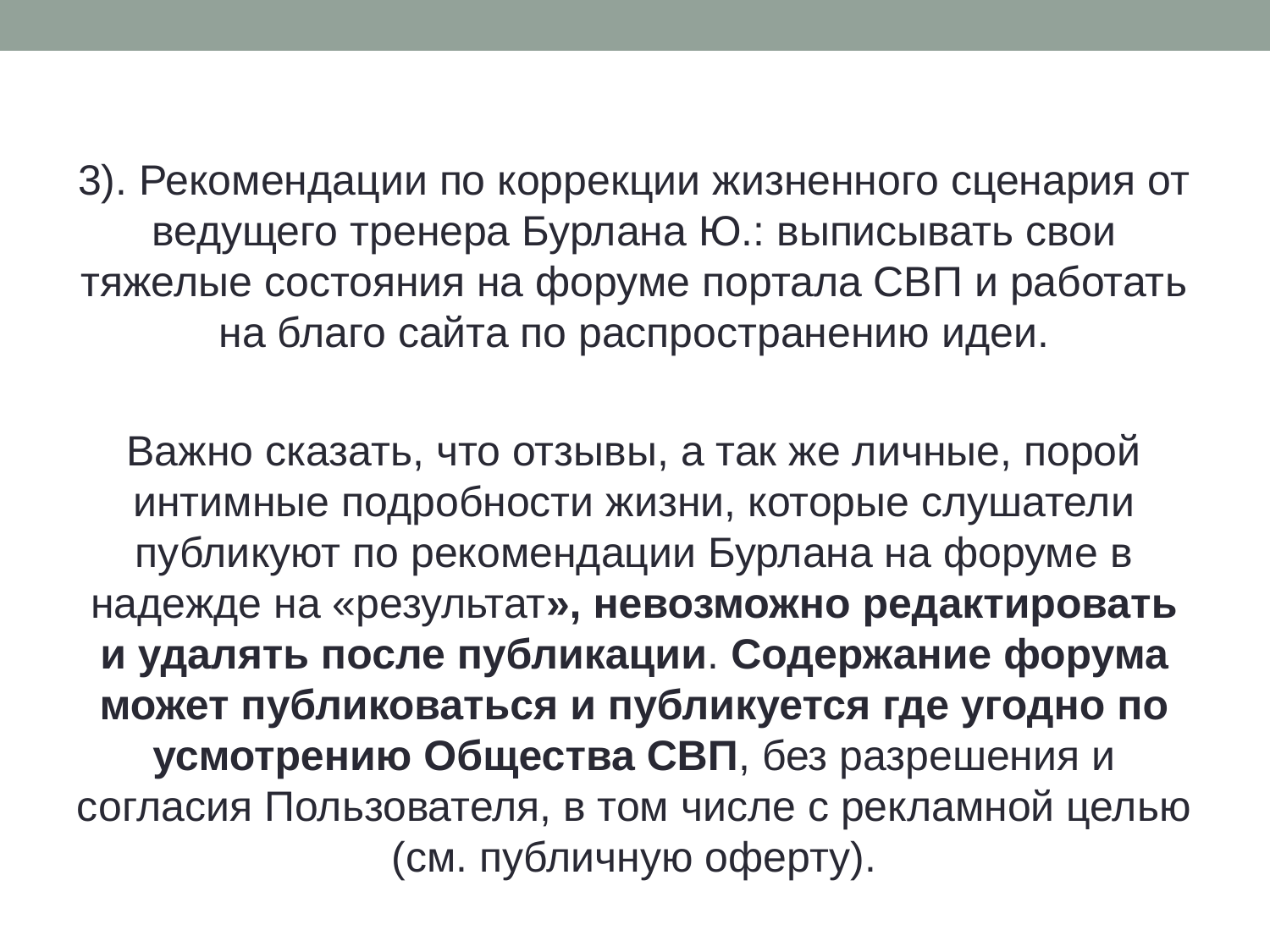

3). Рекомендации по коррекции жизненного сценария от ведущего тренера Бурлана Ю.: выписывать свои тяжелые состояния на форуме портала СВП и работать на благо сайта по распространению идеи.

Важно сказать, что отзывы, а так же личные, порой интимные подробности жизни, которые слушатели публикуют по рекомендации Бурлана на форуме в надежде на «результат», невозможно редактировать и удалять после публикации. Содержание форума может публиковаться и публикуется где угодно по усмотрению Общества СВП, без разрешения и согласия Пользователя, в том числе с рекламной целью (см. публичную оферту).